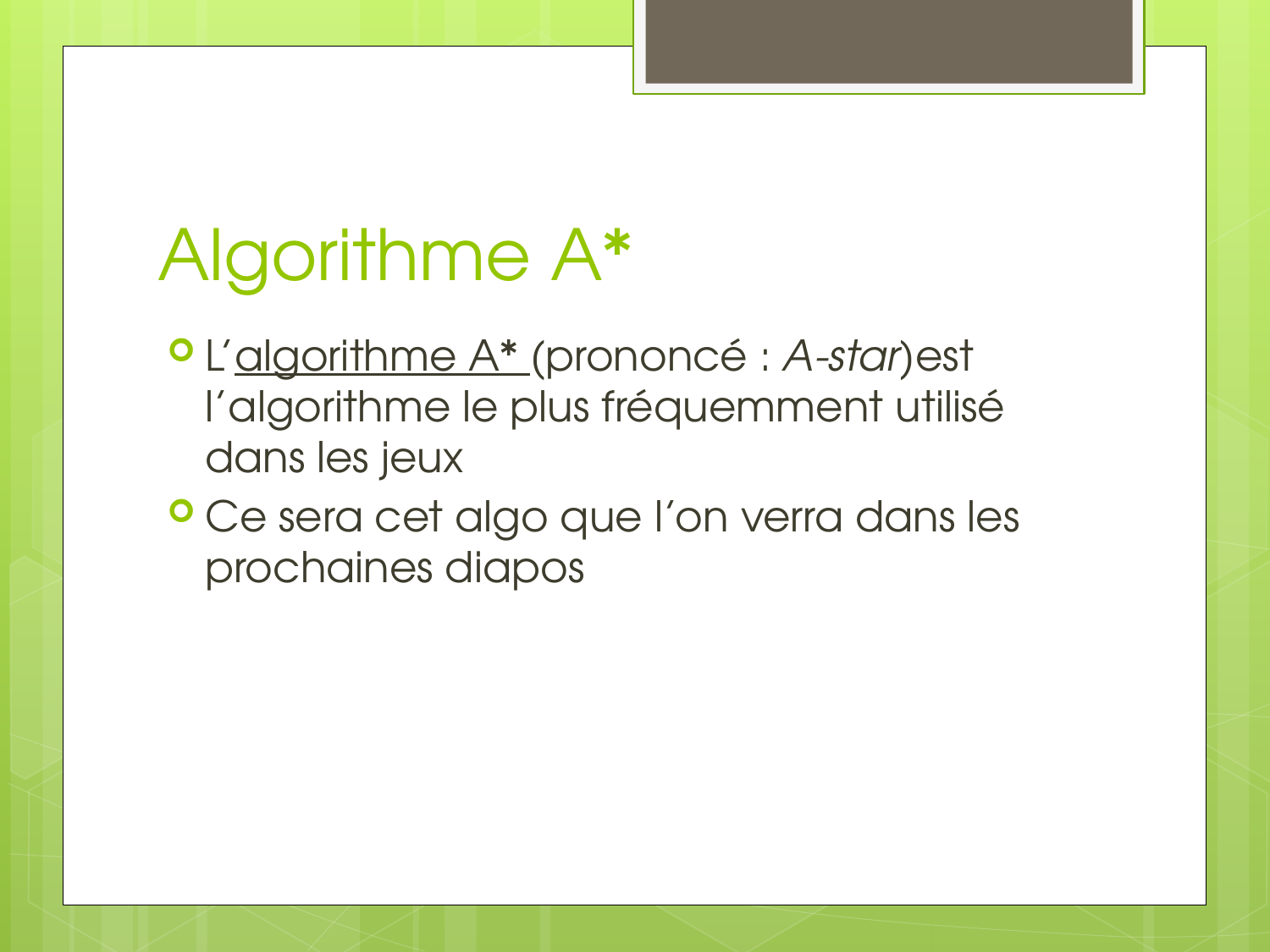

# Algorithme A*
L’algorithme A* (prononcé : A-star)est l’algorithme le plus fréquemment utilisé dans les jeux
Ce sera cet algo que l’on verra dans les prochaines diapos